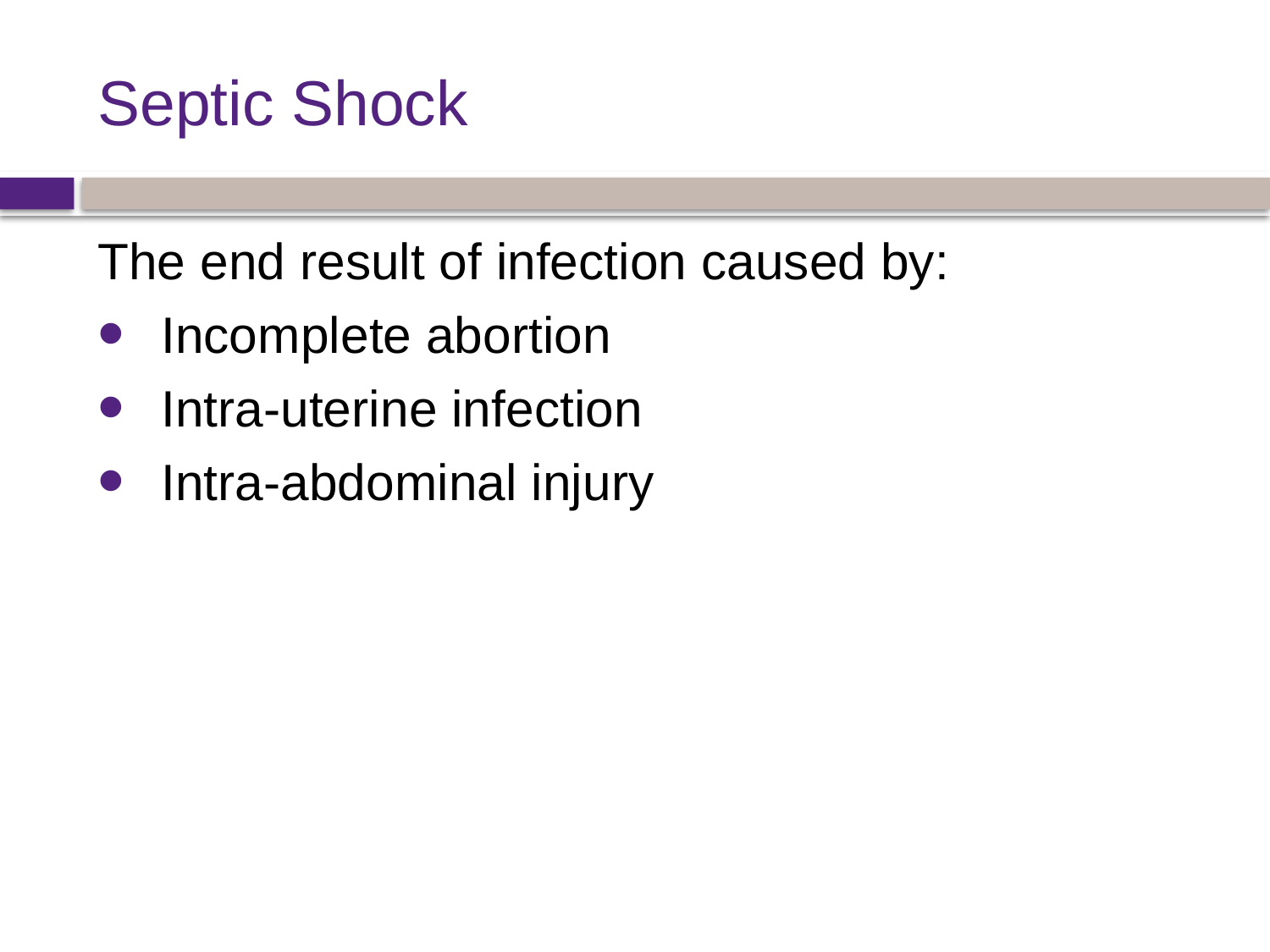

# Septic Shock
The end result of infection caused by:
Incomplete abortion
Intra-uterine infection
Intra-abdominal injury